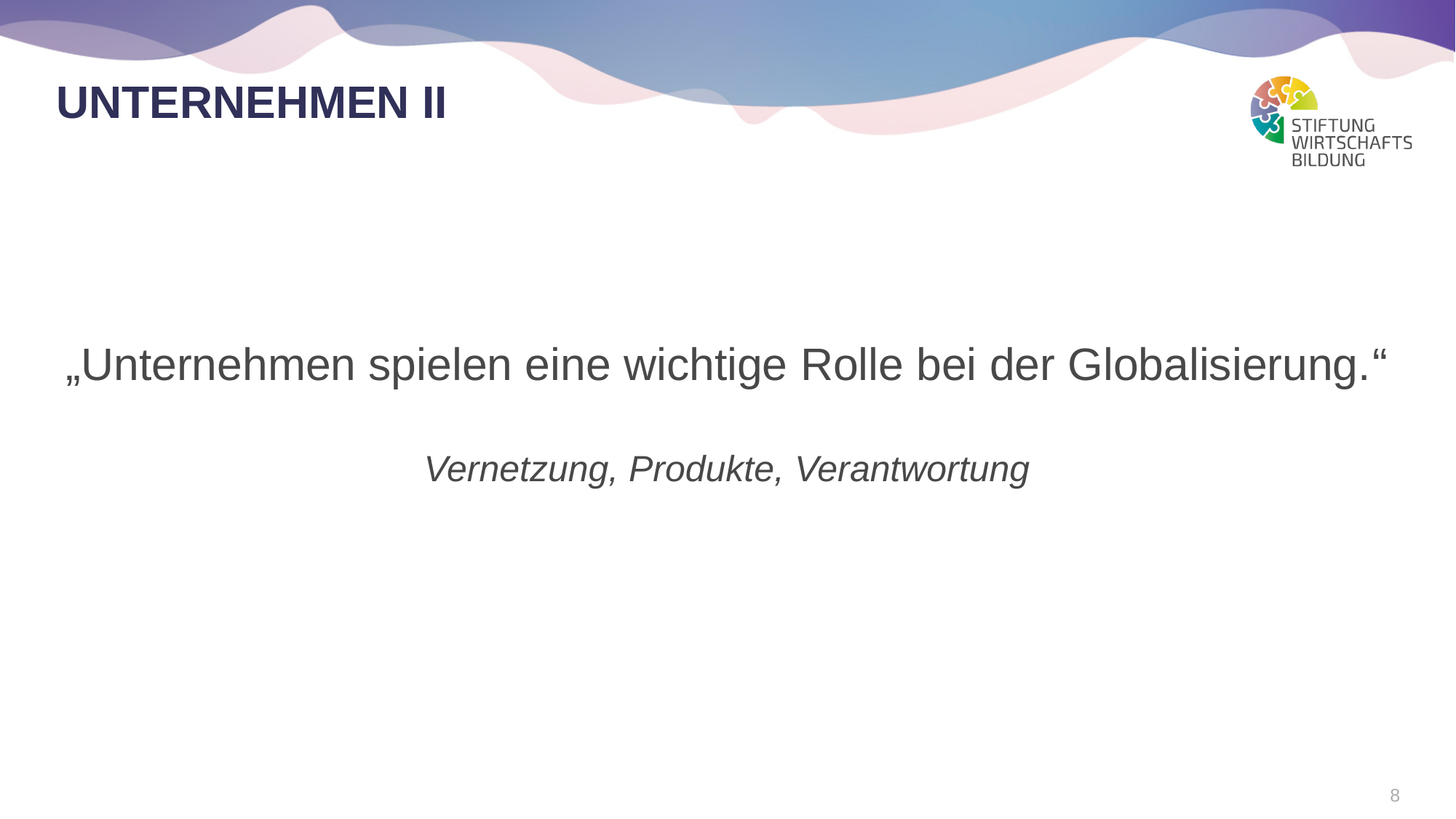

# Unternehmen II

„Unternehmen spielen eine wichtige Rolle bei der Globalisierung.“

Vernetzung, Produkte, Verantwortung
8